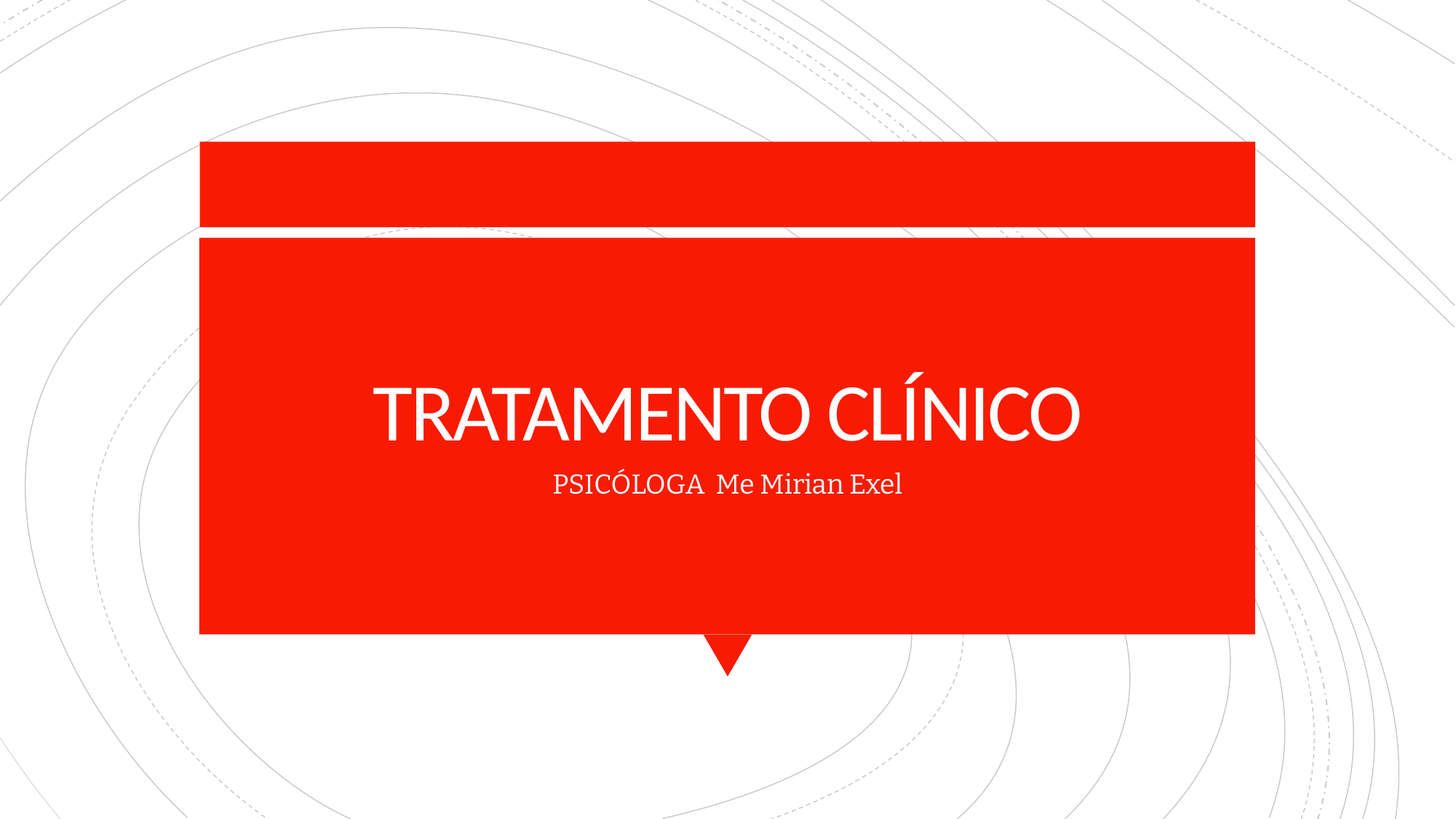

# TRATAMENTO CLÍNICO
PSICÓLOGA  Me Mirian Exel